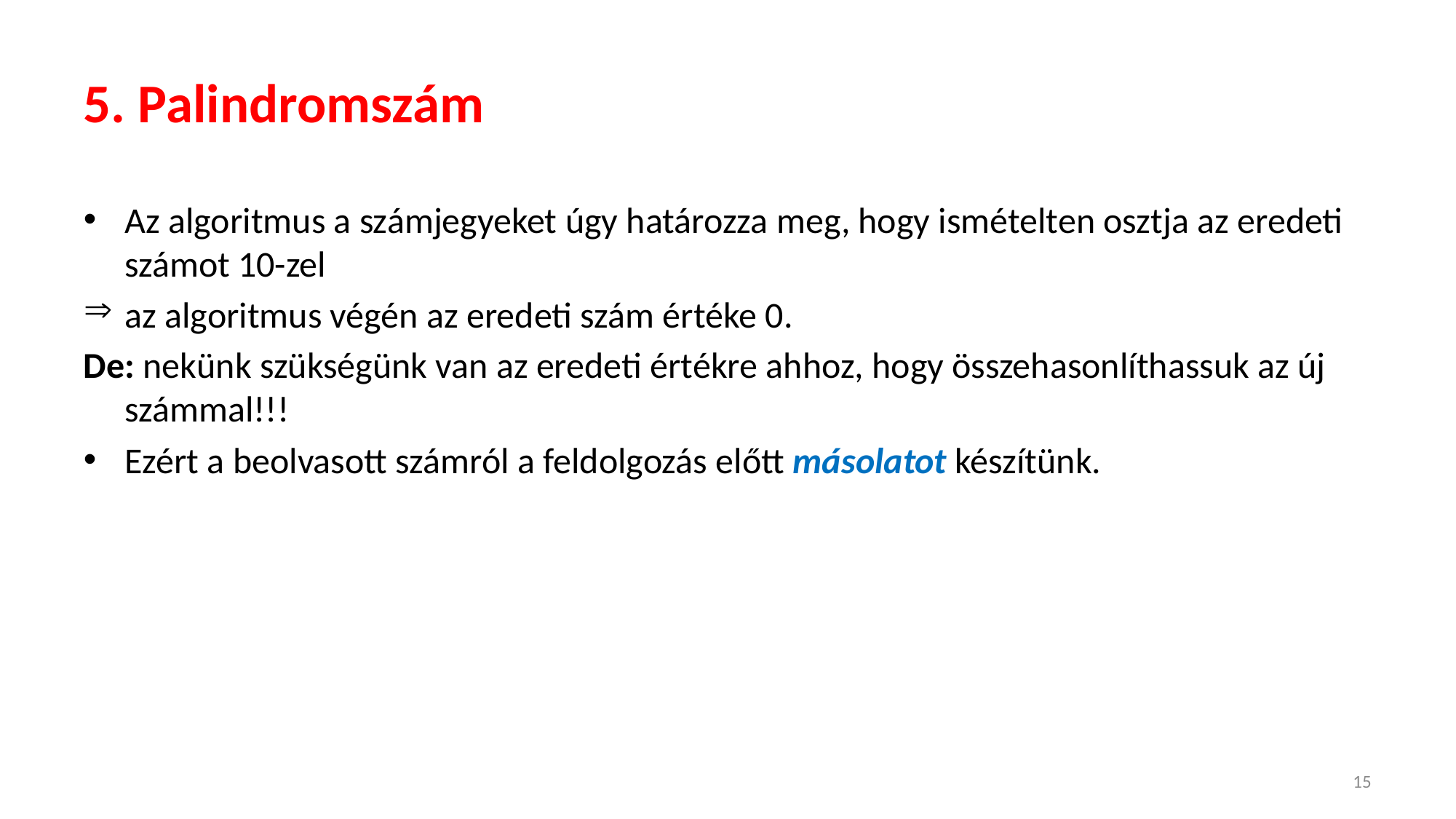

# 5. Palindromszám
Az algoritmus a számjegyeket úgy határozza meg, hogy ismételten osztja az eredeti számot 10-zel
az algoritmus végén az eredeti szám értéke 0.
De: nekünk szükségünk van az eredeti értékre ahhoz, hogy összehasonlíthassuk az új számmal!!!
Ezért a beolvasott számról a feldolgozás előtt másolatot készítünk.

15